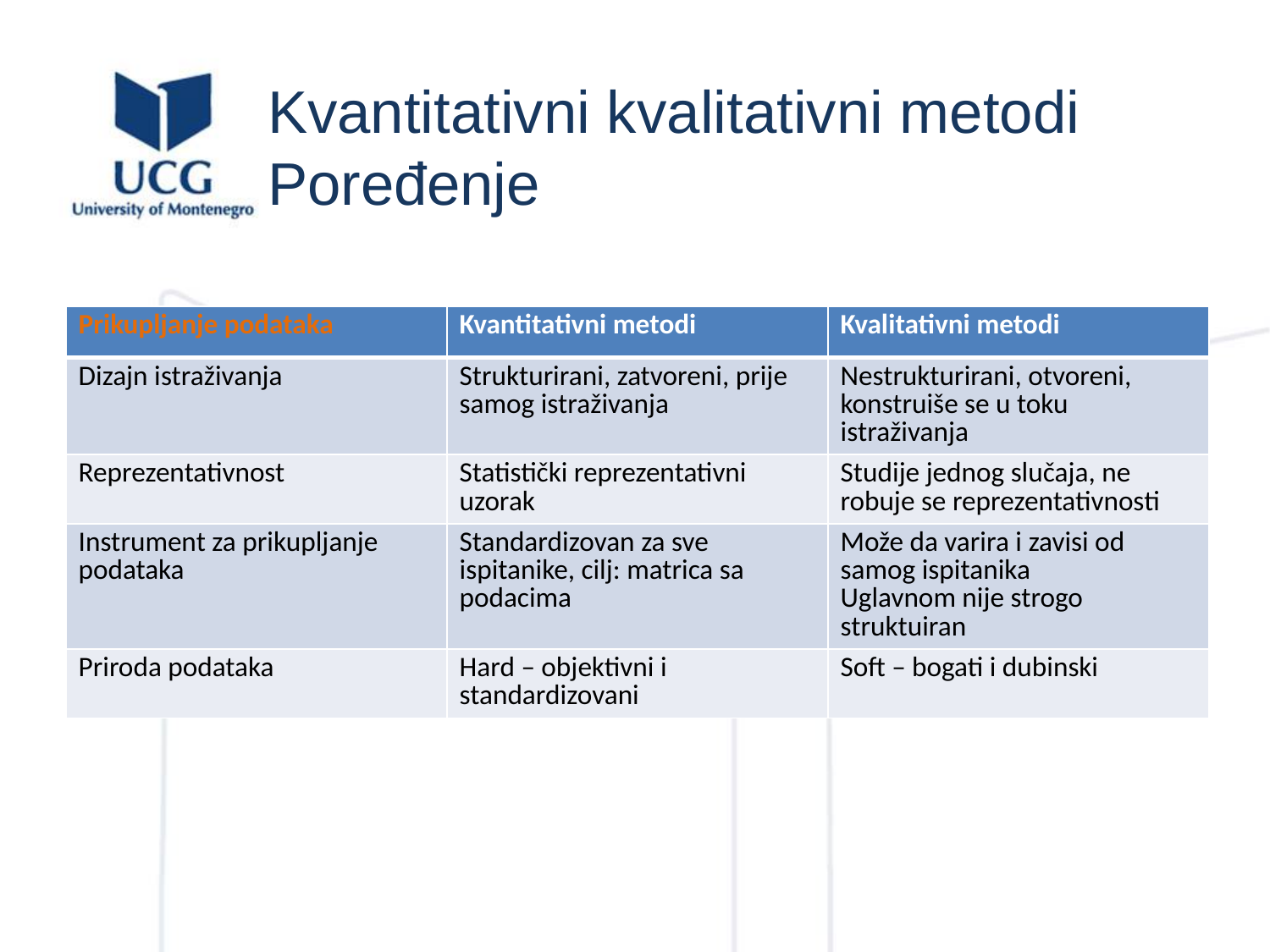

# Kvantitativni kvalitativni metodi Poređenje
| Prikupljanje podataka | Kvantitativni metodi | Kvalitativni metodi |
| --- | --- | --- |
| Dizajn istraživanja | Strukturirani, zatvoreni, prije samog istraživanja | Nestrukturirani, otvoreni, konstruiše se u toku istraživanja |
| Reprezentativnost | Statistički reprezentativni uzorak | Studije jednog slučaja, ne robuje se reprezentativnosti |
| Instrument za prikupljanje podataka | Standardizovan za sve ispitanike, cilj: matrica sa podacima | Može da varira i zavisi od samog ispitanika Uglavnom nije strogo struktuiran |
| Priroda podataka | Hard – objektivni i standardizovani | Soft – bogati i dubinski |